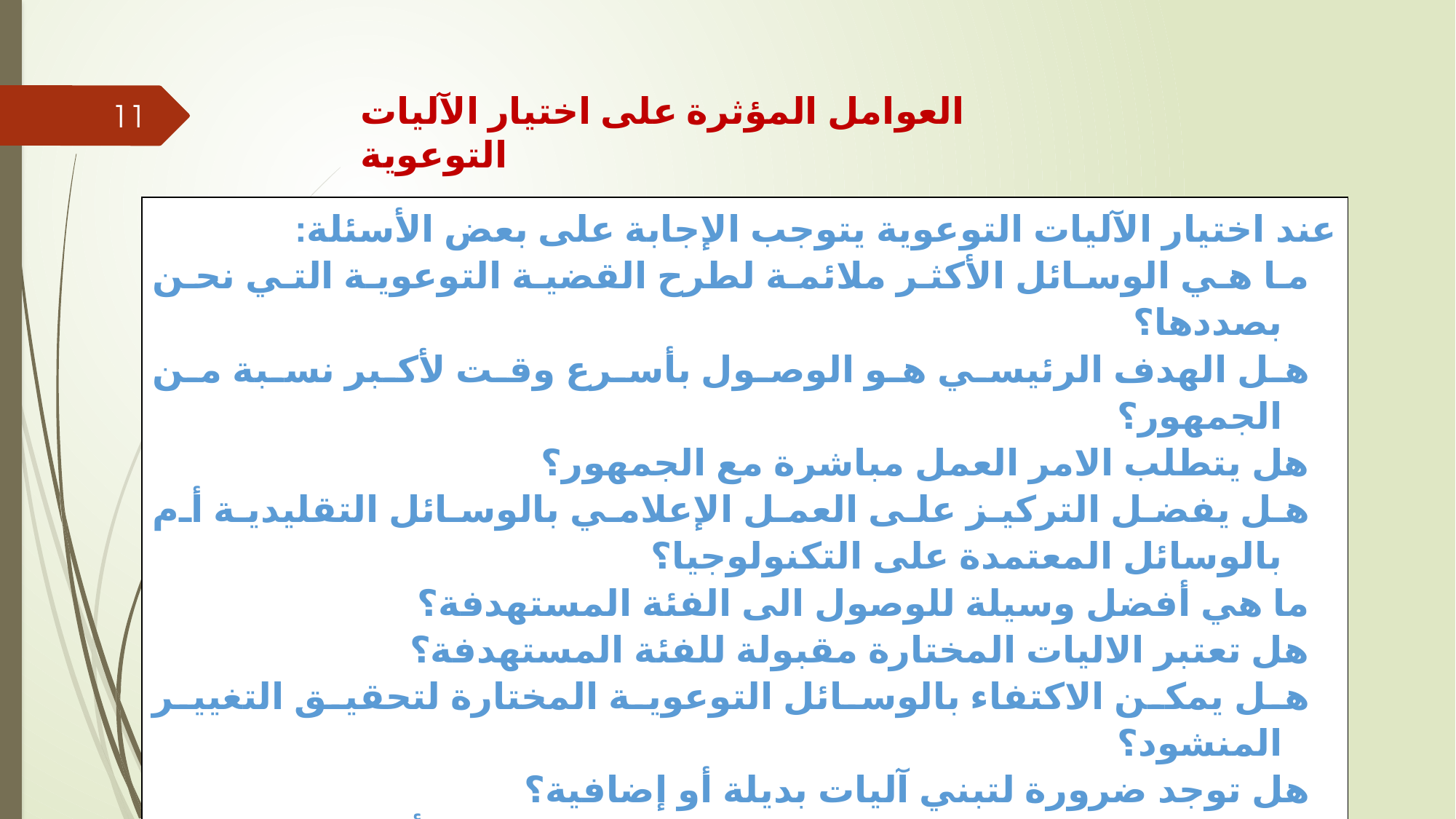

العوامل المؤثرة على اختيار الآليات التوعوية
11
عند اختيار الآليات التوعوية يتوجب الإجابة على بعض الأسئلة:
ما هي الوسائل الأكثر ملائمة لطرح القضية التوعوية التي نحن بصددها؟
هل الهدف الرئيسي هو الوصول بأسرع وقت لأكبر نسبة من الجمهور؟
هل يتطلب الامر العمل مباشرة مع الجمهور؟
هل يفضل التركيز على العمل الإعلامي بالوسائل التقليدية أم بالوسائل المعتمدة على التكنولوجيا؟
ما هي أفضل وسيلة للوصول الى الفئة المستهدفة؟
هل تعتبر الاليات المختارة مقبولة للفئة المستهدفة؟
هل يمكن الاكتفاء بالوسائل التوعوية المختارة لتحقيق التغيير المنشود؟
هل توجد ضرورة لتبني آليات بديلة أو إضافية؟
هل توجد حاجة لتكثيف الانشطة من نوع معين؟ أو لفترة زمنية معينة؟
هل يمكن القيام بالنشاط باستخدام الموارد البشرية والمالية المتوفرة لدى المؤسسة؟